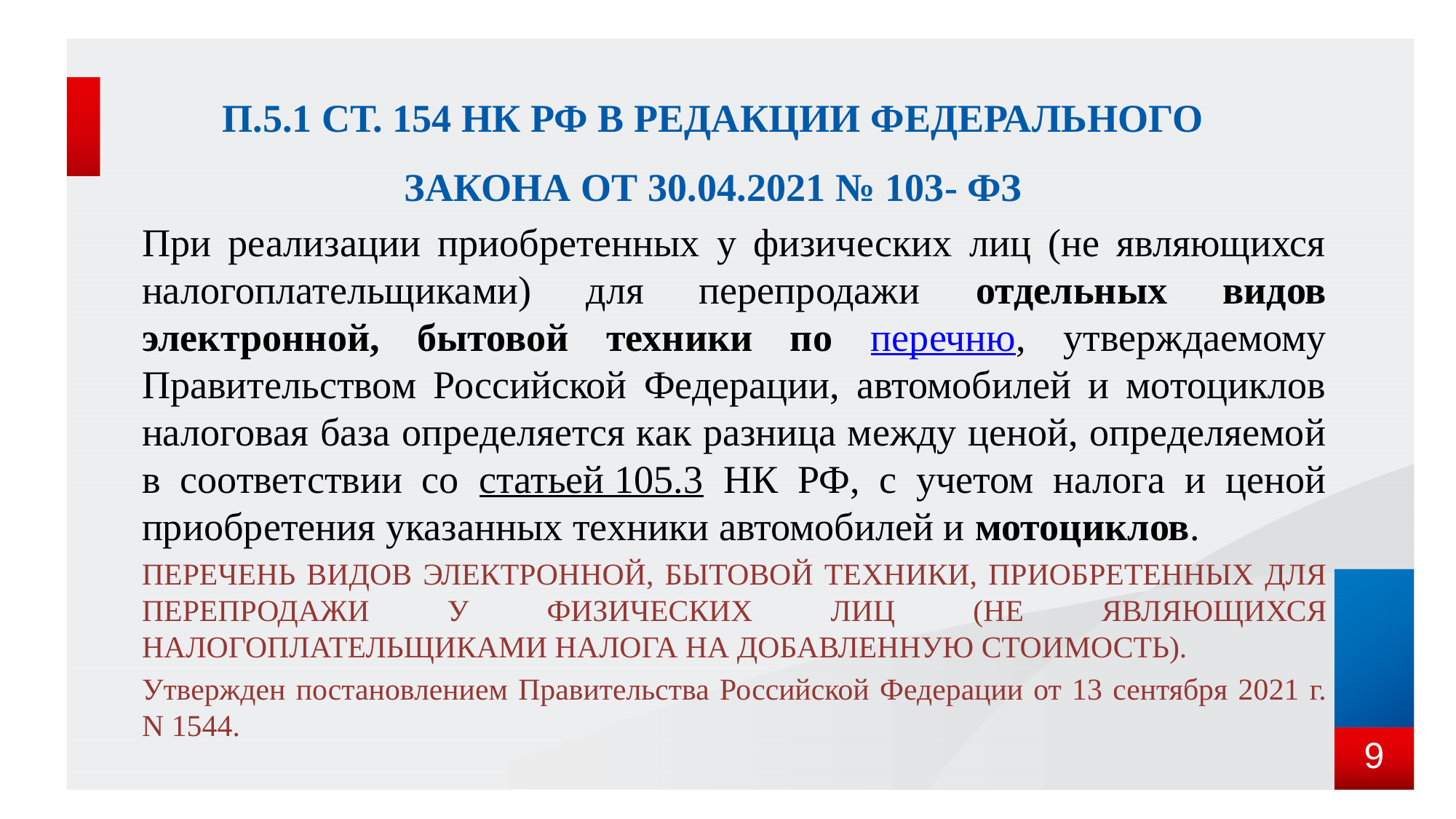

# П.5.1 ст. 154 НК РФ в редакции Федерального закона от 30.04.2021 № 103- ФЗ
При реализации приобретенных у физических лиц (не являющихся налогоплательщиками) для перепродажи отдельных видов электронной, бытовой техники по перечню, утверждаемому Правительством Российской Федерации, автомобилей и мотоциклов налоговая база определяется как разница между ценой, определяемой в соответствии со статьей 105.3 НК РФ, с учетом налога и ценой приобретения указанных техники автомобилей и мотоциклов.
ПЕРЕЧЕНЬ ВИДОВ ЭЛЕКТРОННОЙ, БЫТОВОЙ ТЕХНИКИ, ПРИОБРЕТЕННЫХ ДЛЯ ПЕРЕПРОДАЖИ У ФИЗИЧЕСКИХ ЛИЦ (НЕ ЯВЛЯЮЩИХСЯ НАЛОГОПЛАТЕЛЬЩИКАМИ НАЛОГА НА ДОБАВЛЕННУЮ СТОИМОСТЬ).
Утвержден постановлением Правительства Российской Федерации от 13 сентября 2021 г. N 1544.

9